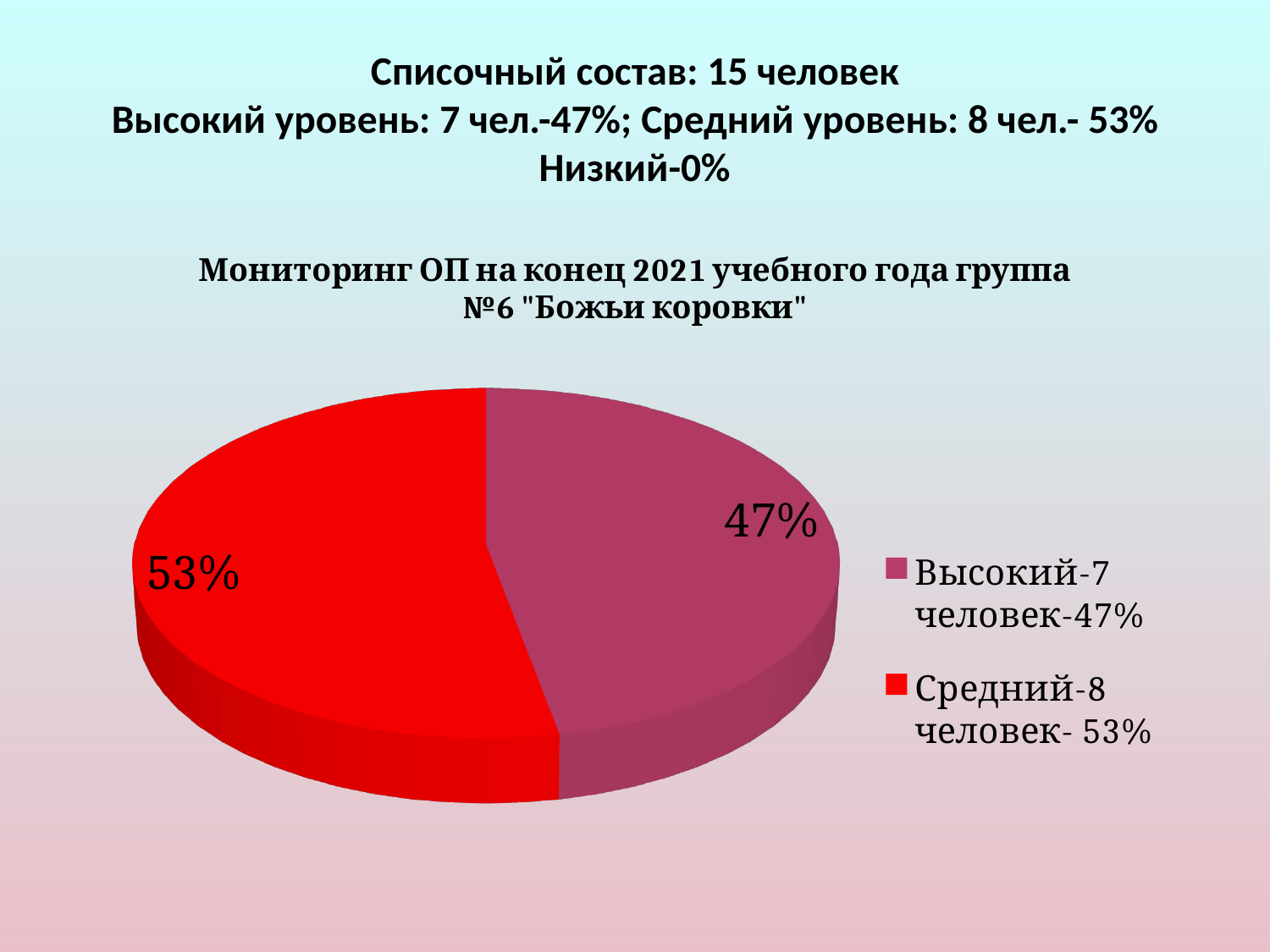

# Списочный состав: 15 человек Высокий уровень: 7 чел.-47%; Средний уровень: 8 чел.- 53% Низкий-0%

[unsupported chart]